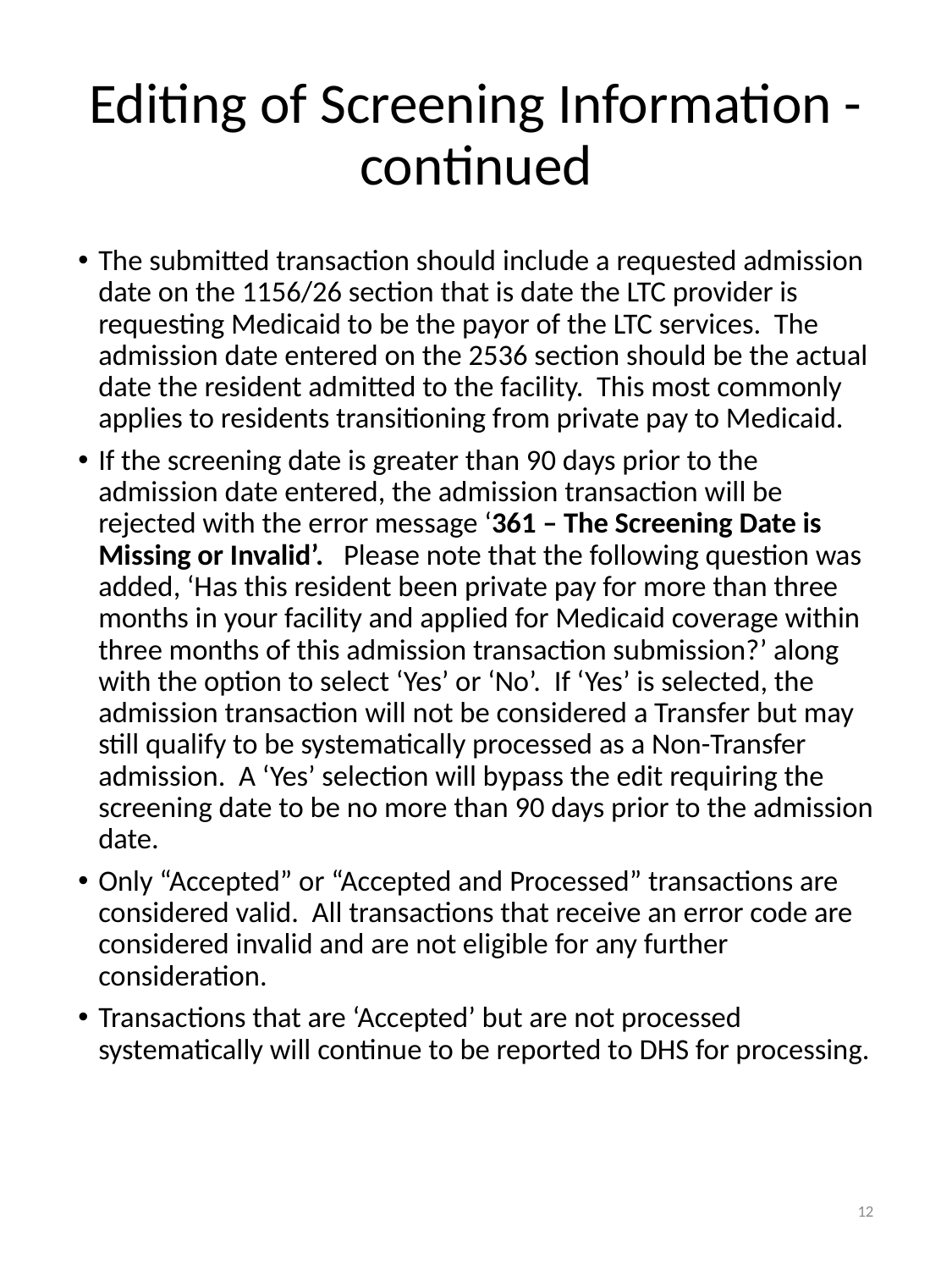

# Editing of Screening Information - continued
The submitted transaction should include a requested admission date on the 1156/26 section that is date the LTC provider is requesting Medicaid to be the payor of the LTC services.  The admission date entered on the 2536 section should be the actual date the resident admitted to the facility.  This most commonly applies to residents transitioning from private pay to Medicaid.
If the screening date is greater than 90 days prior to the admission date entered, the admission transaction will be rejected with the error message ‘361 – The Screening Date is Missing or Invalid’.   Please note that the following question was added, ‘Has this resident been private pay for more than three months in your facility and applied for Medicaid coverage within three months of this admission transaction submission?’ along with the option to select ‘Yes’ or ‘No’.  If ‘Yes’ is selected, the admission transaction will not be considered a Transfer but may still qualify to be systematically processed as a Non-Transfer admission.  A ‘Yes’ selection will bypass the edit requiring the screening date to be no more than 90 days prior to the admission date.
Only “Accepted” or “Accepted and Processed” transactions are considered valid.  All transactions that receive an error code are considered invalid and are not eligible for any further consideration.
Transactions that are ‘Accepted’ but are not processed systematically will continue to be reported to DHS for processing.

12